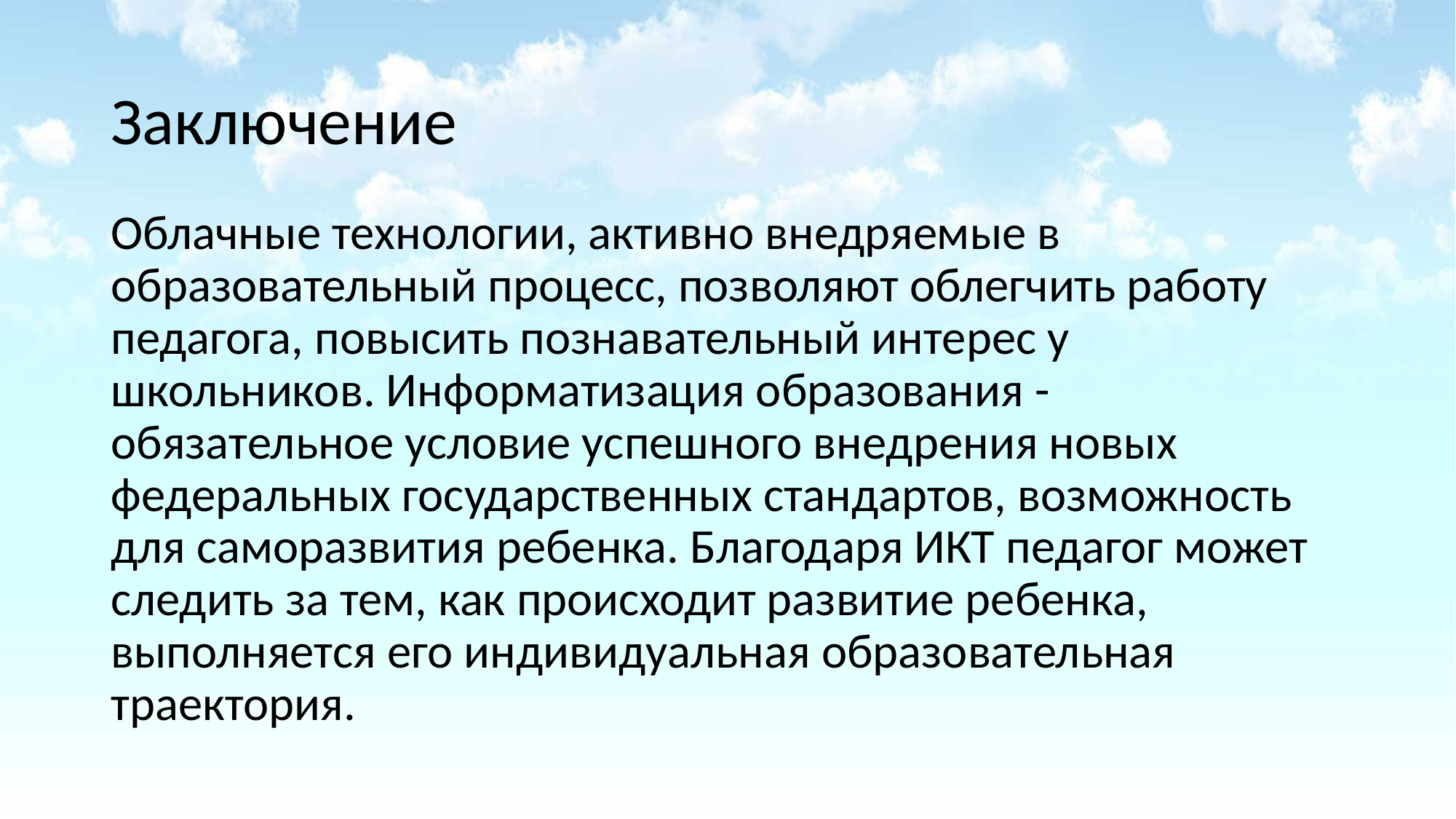

# Заключение
Облачные технологии, активно внедряемые в образовательный процесс, позволяют облегчить работу педагога, повысить познавательный интерес у школьников. Информатизация образования - обязательное условие успешного внедрения новых федеральных государственных стандартов, возможность для саморазвития ребенка. Благодаря ИКТ педагог может следить за тем, как происходит развитие ребенка, выполняется его индивидуальная образовательная траектория.